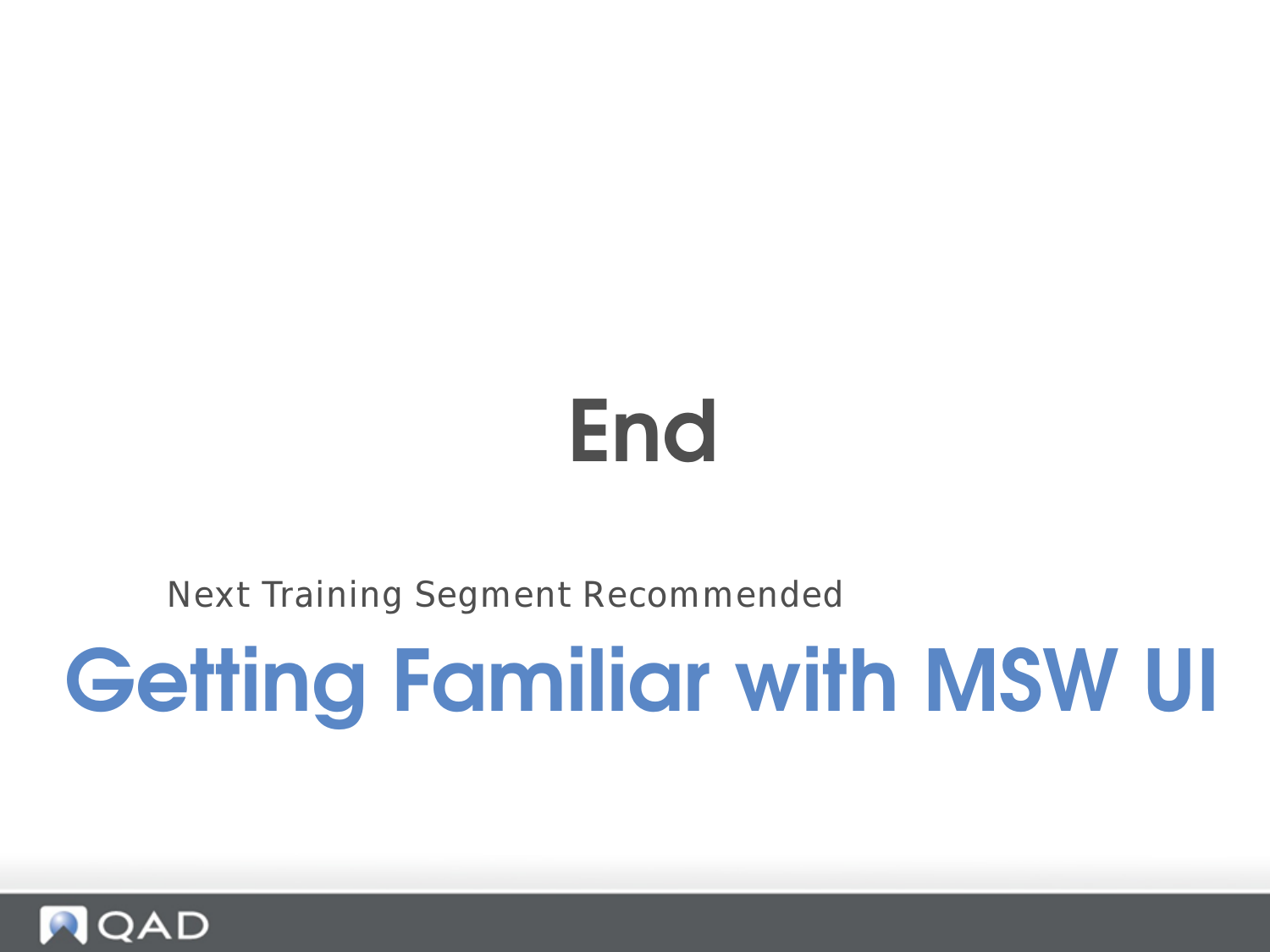

Changes in Paradigm
 End
Next Training Segment Recommended
Next Training Segment Recommended
 Getting Familiar with MSW UI